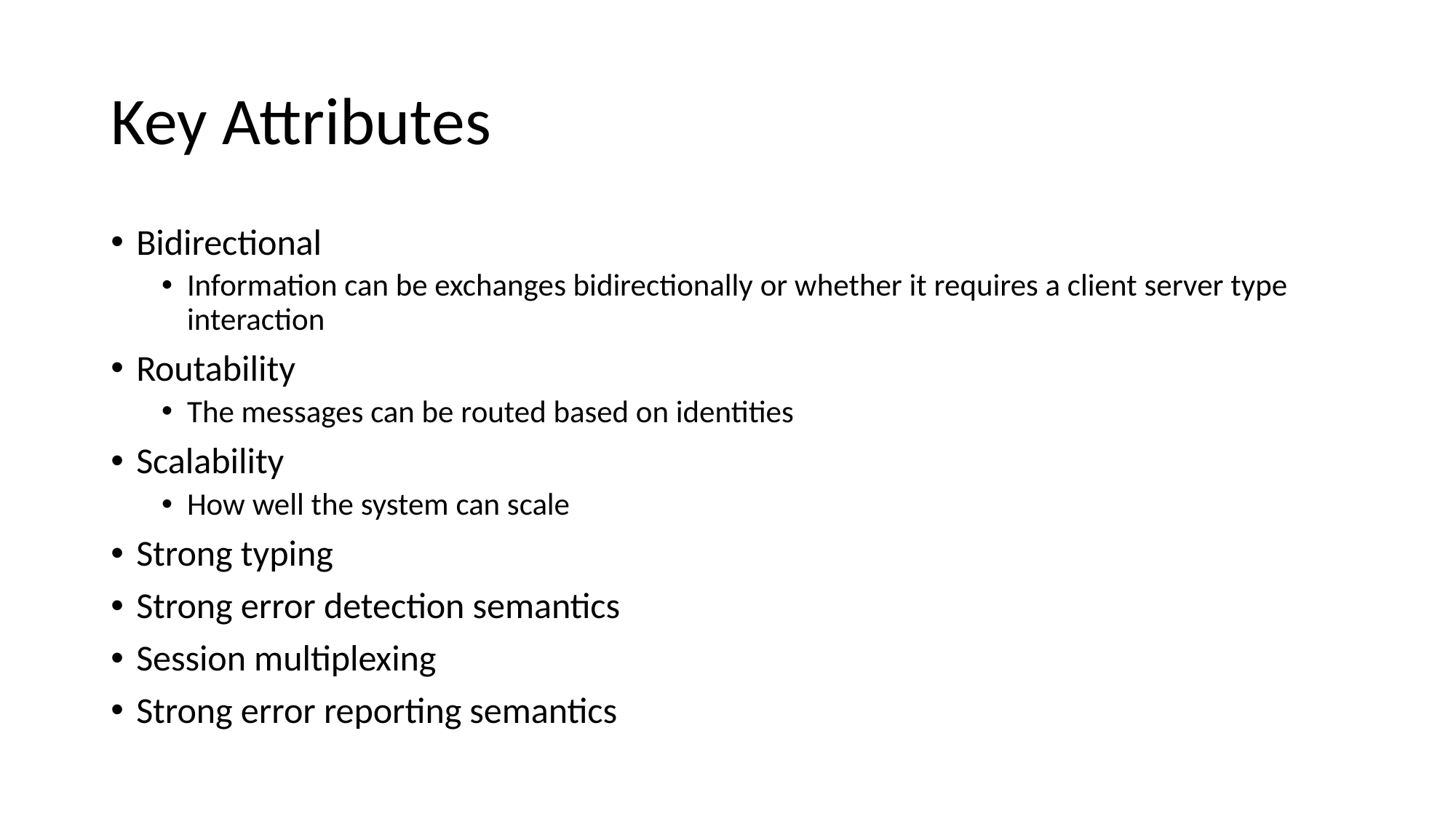

# Key Attributes
Bidirectional
Information can be exchanges bidirectionally or whether it requires a client server type interaction
Routability
The messages can be routed based on identities
Scalability
How well the system can scale
Strong typing
Strong error detection semantics
Session multiplexing
Strong error reporting semantics